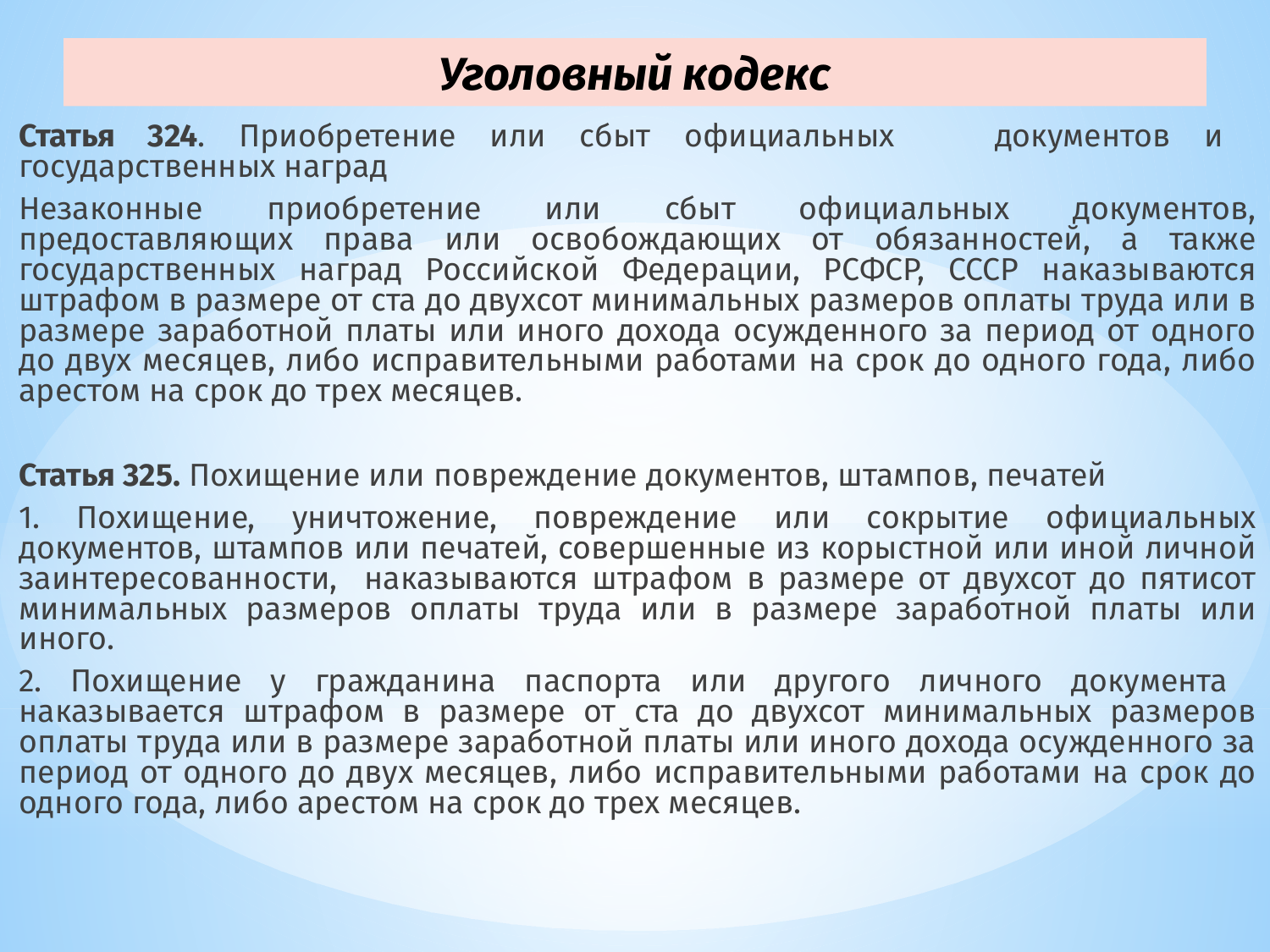

# Уголовный кодекс
Статья 324. Приобретение или сбыт официальных   документов и  государственных наград
Незаконные приобретение или сбыт официальных документов, предоставляющих права или освобождающих от обязанностей, а также государственных наград Российской Федерации, РСФСР, СССР наказываются штрафом в размере от ста до двухсот минимальных размеров оплаты труда или в размере заработной платы или иного дохода осужденного за период от одного до двух месяцев, либо исправительными работами на срок до одного года, либо арестом на срок до трех месяцев.

Статья 325. Похищение или повреждение документов, штампов, печатей
1. Похищение, уничтожение, повреждение или сокрытие официальных документов, штампов или печатей, совершенные из корыстной или иной личной заинтересованности,  наказываются штрафом в размере от двухсот до пятисот минимальных размеров оплаты труда или в размере заработной платы или иного.
2. Похищение у гражданина паспорта или другого личного документа  наказывается штрафом в размере от ста до двухсот минимальных размеров оплаты труда или в размере заработной платы или иного дохода осужденного за период от одного до двух месяцев, либо исправительными работами на срок до одного года, либо арестом на срок до трех месяцев.